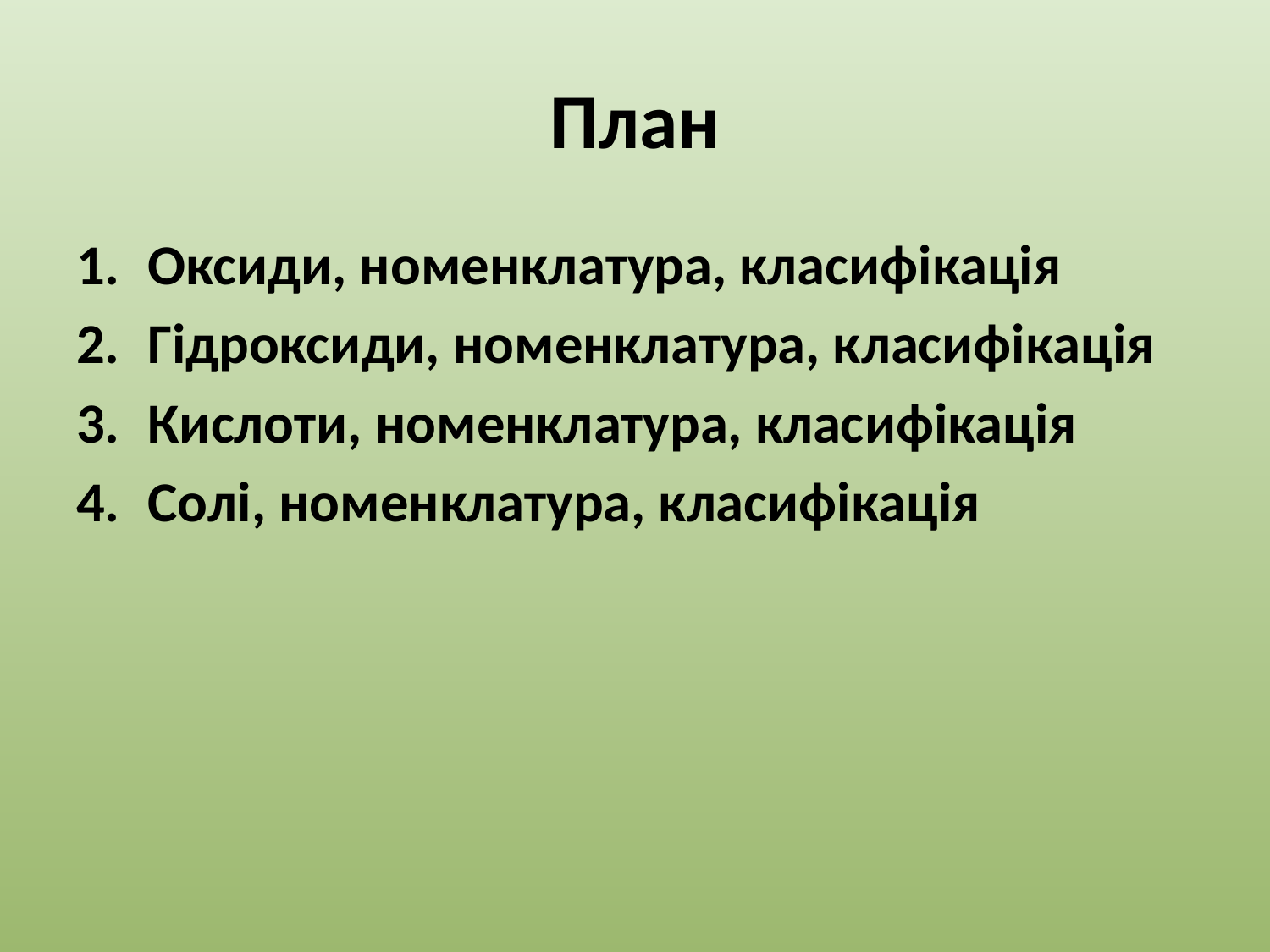

# План
Оксиди, номенклатура, класифікація
Гідроксиди, номенклатура, класифікація
Кислоти, номенклатура, класифікація
Солі, номенклатура, класифікація